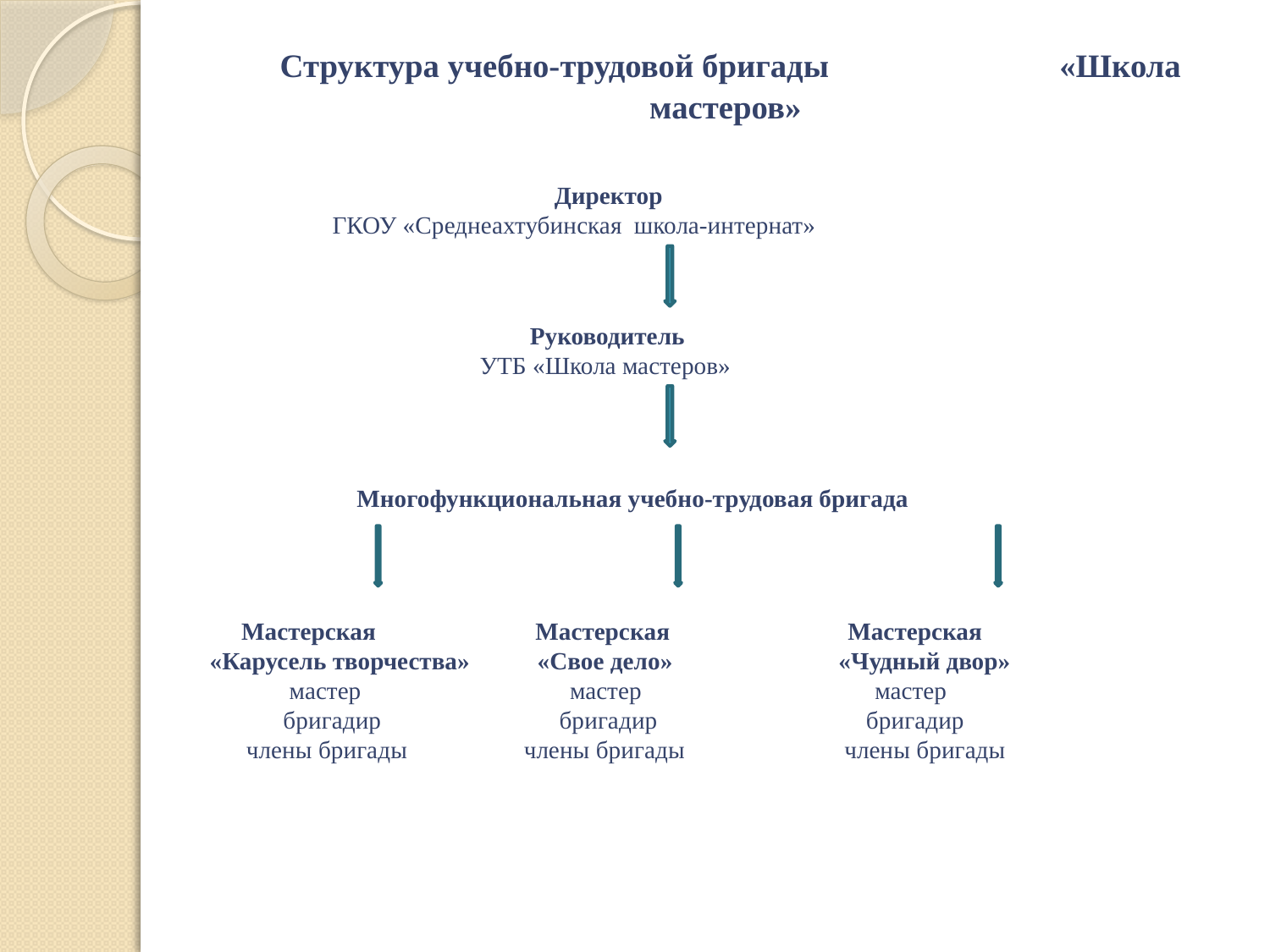

# Структура учебно-трудовой бригады                            «Школа мастеров»

                                                               Директор
                     ГКОУ «Среднеахтубинская  школа-интернат»

                                                           Руководитель
                                             УТБ «Школа мастеров»

                         Многофункциональная учебно-трудовая бригада

            Мастерская                          Мастерская                             Мастерская
 «Карусель творчества»           «Свое дело»                           «Чудный двор»
              мастер                                  мастер                                      мастер
             бригадир                             бригадир                                  бригадир
       члены бригады                   члены бригады                          члены бригады